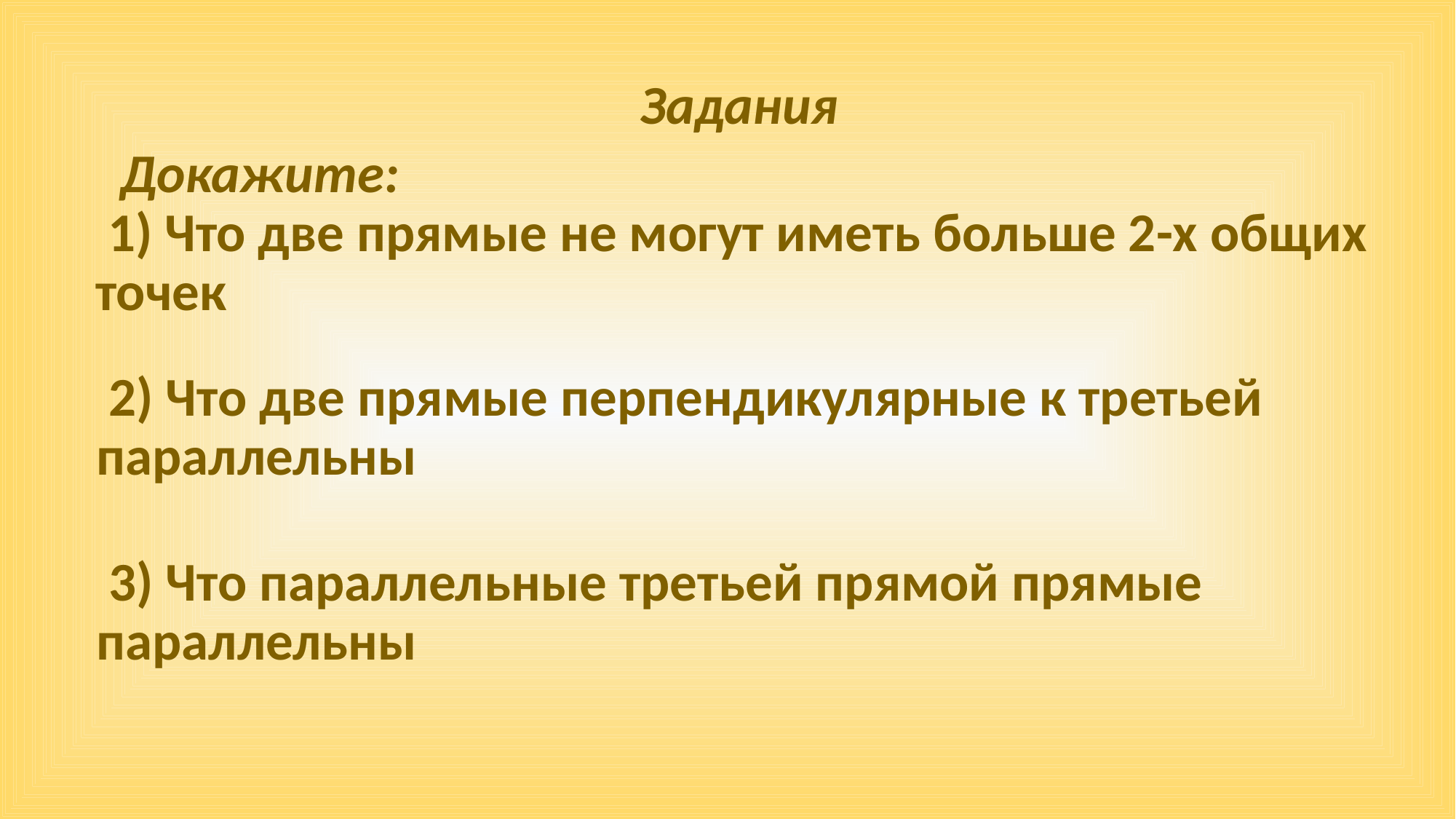

Задания
  Докажите:
 1) Что две прямые не могут иметь больше 2-х общих точек

 2) Что две прямые перпендикулярные к третьей        параллельны
 3) Что параллельные третьей прямой прямые параллельны